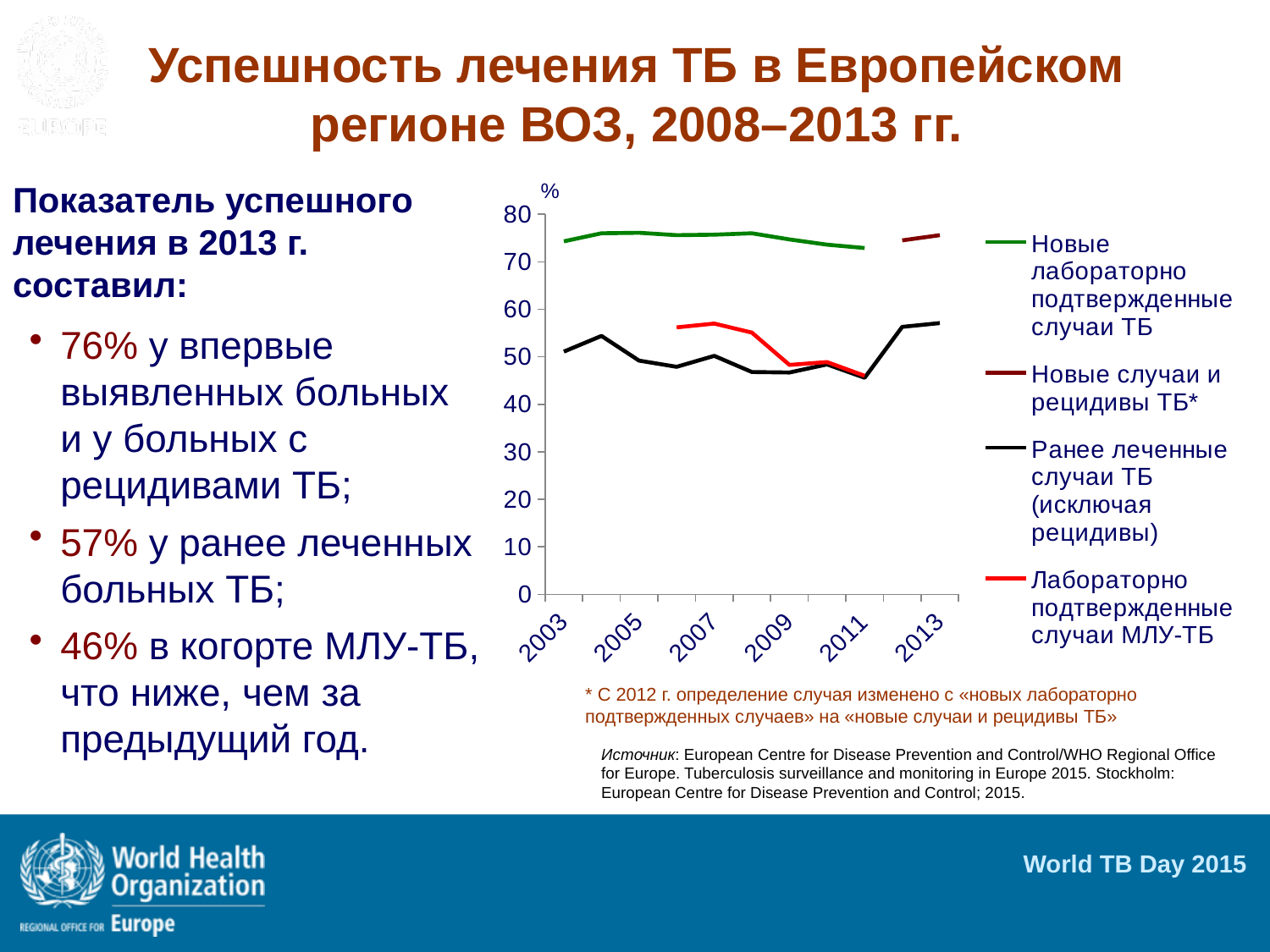

# Успешность лечения ТБ в Европейском регионе ВОЗ, 2008–2013 гг.
Показатель успешного лечения в 2013 г. составил:
76% у впервые выявленных больных и у больных с рецидивами ТБ;
57% у ранее леченных больных ТБ;
46% в когорте МЛУ-ТБ, что ниже, чем за предыдущий год.
%

[unsupported chart]

* С 2012 г. определение случая изменено с «новых лабораторно подтвержденных случаев» на «новые случаи и рецидивы ТБ»
Источник: European Centre for Disease Prevention and Control/WHO Regional Office for Europe. Tuberculosis surveillance and monitoring in Europe 2015. Stockholm: European Centre for Disease Prevention and Control; 2015.